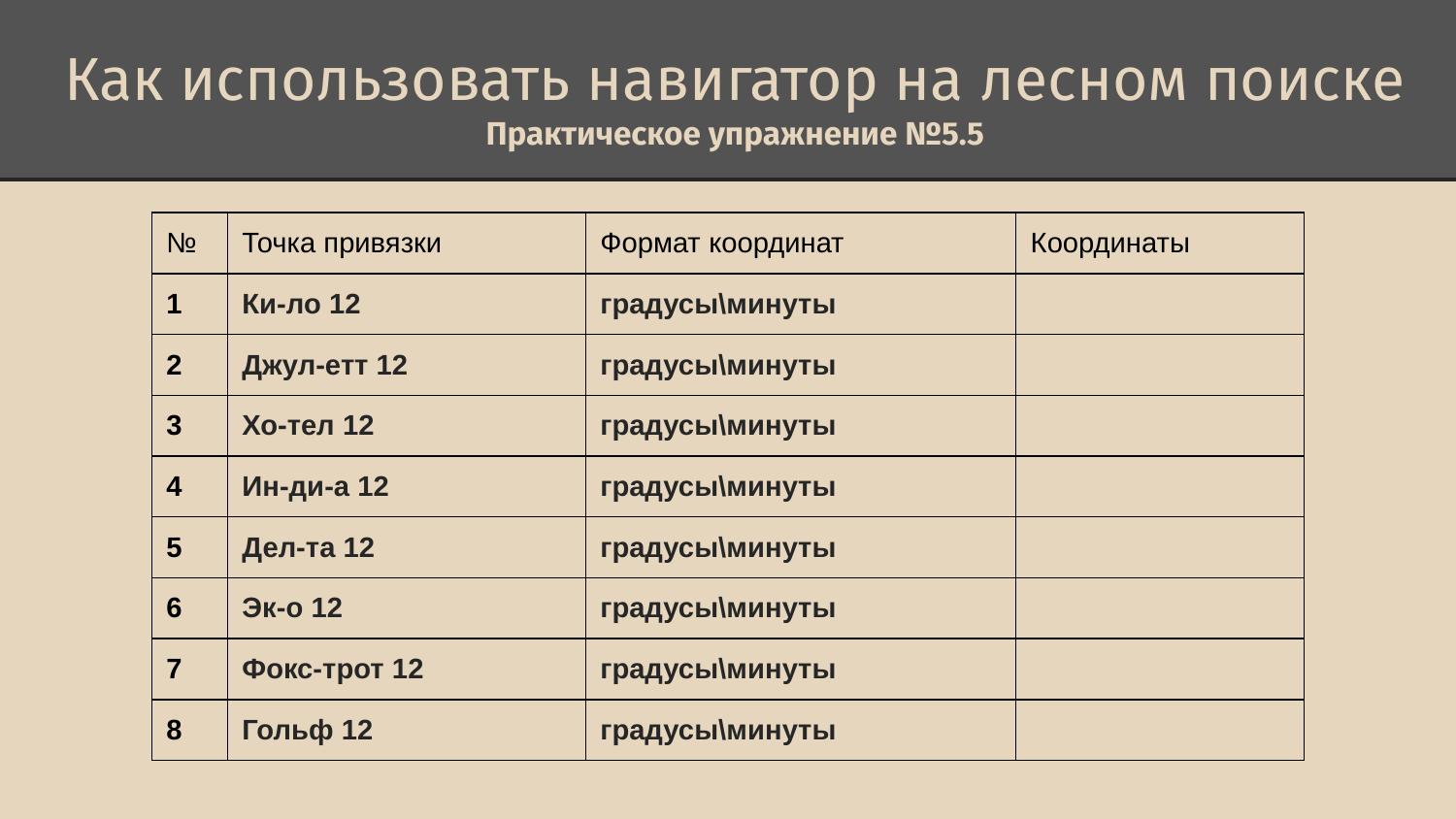

# Как использовать навигатор на лесном поиске
Практическое упражнение №5.5
| № | Точка привязки | Формат координат | Координаты |
| --- | --- | --- | --- |
| 1 | Ки-ло 12 | градусы\минуты |  |
| 2 | Джул-етт 12 | градусы\минуты |  |
| 3 | Хо-тел 12 | градусы\минуты |  |
| 4 | Ин-ди-а 12 | градусы\минуты |  |
| 5 | Дел-та 12 | градусы\минуты |  |
| 6 | Эк-о 12 | градусы\минуты |  |
| 7 | Фокс-трот 12 | градусы\минуты |  |
| 8 | Гольф 12 | градусы\минуты |  |